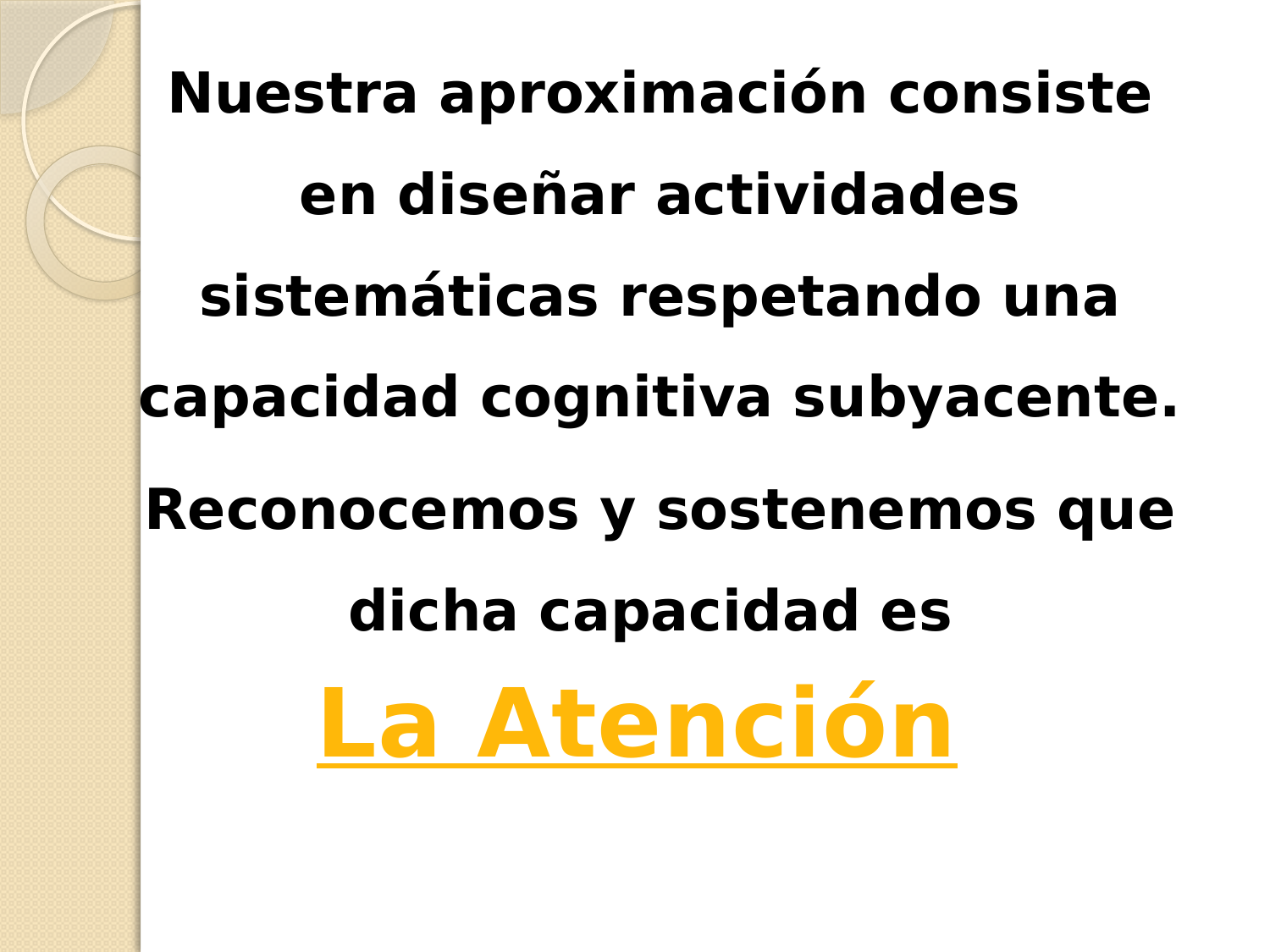

Nuestra aproximación consiste en diseñar actividades sistemáticas respetando una capacidad cognitiva subyacente.
  Reconocemos y sostenemos que dicha capacidad es

La Atención